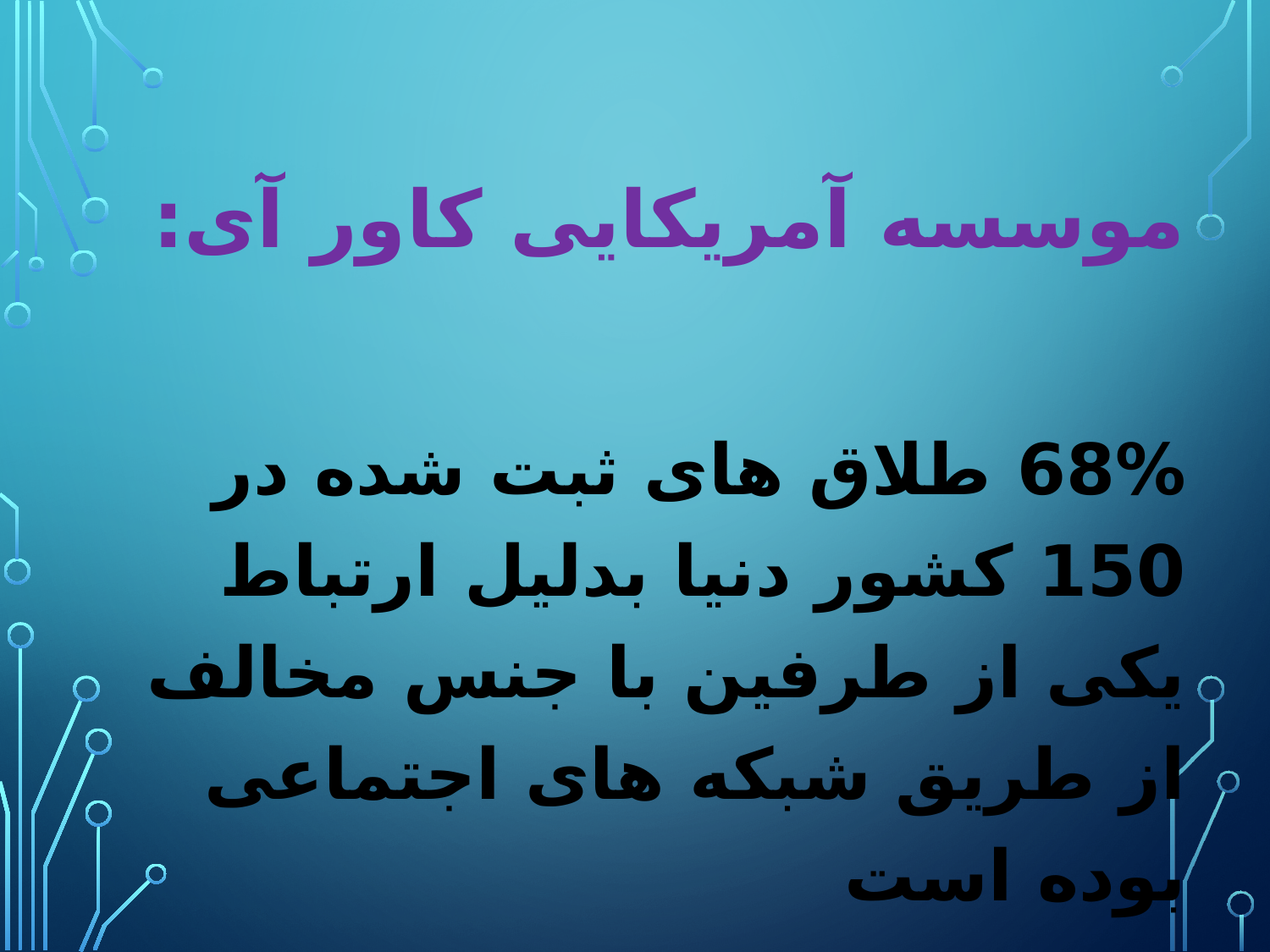

موسسه آمریکایی کاور آی:

68% طلاق های ثبت شده در 150 کشور دنیا بدلیل ارتباط یکی از طرفین با جنس مخالف از طریق شبکه های اجتماعی بوده است